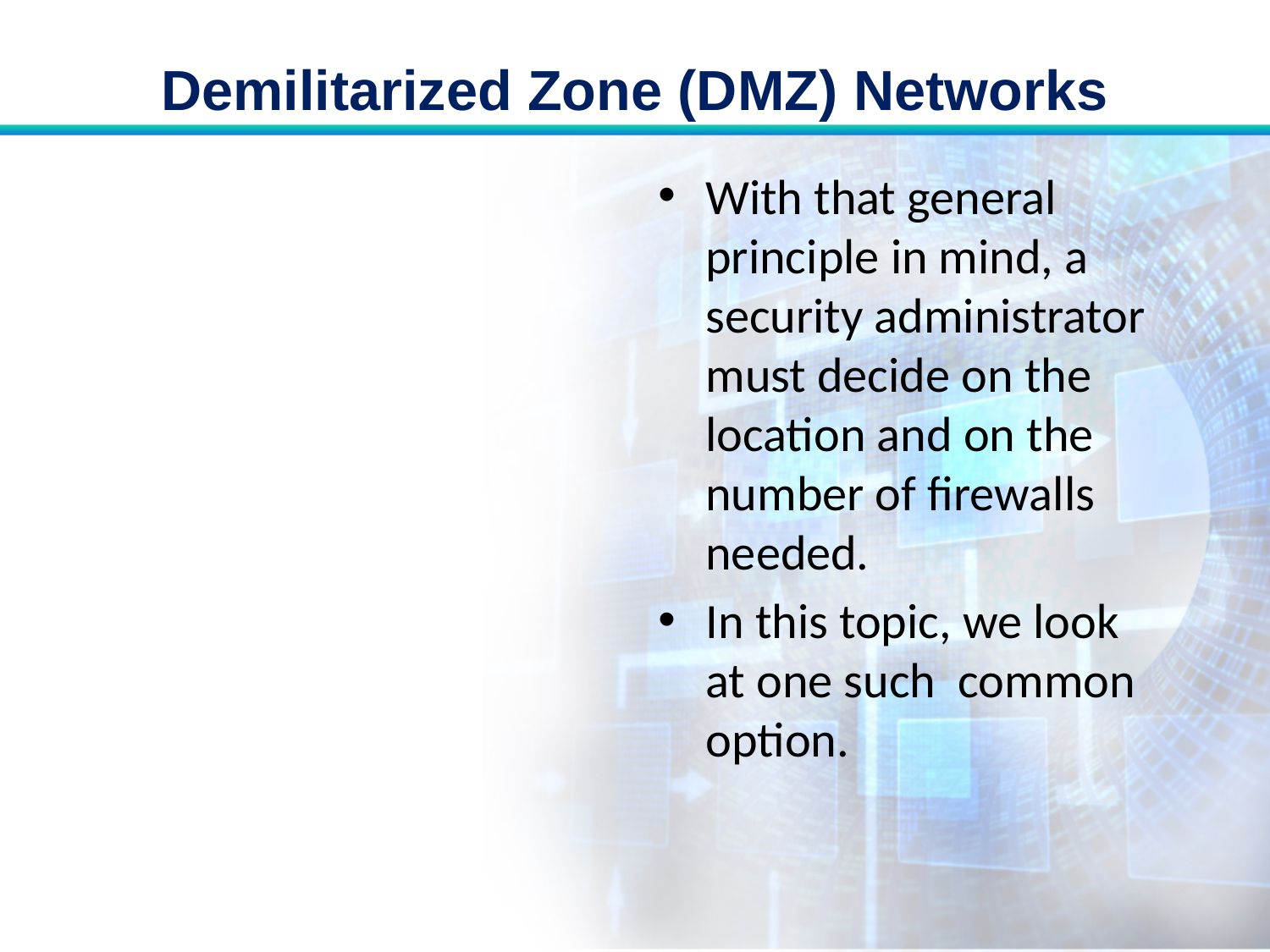

# Demilitarized Zone (DMZ) Networks
With that general principle in mind, a security administrator must decide on the location and on the number of firewalls needed.
In this topic, we look at one such  common option.